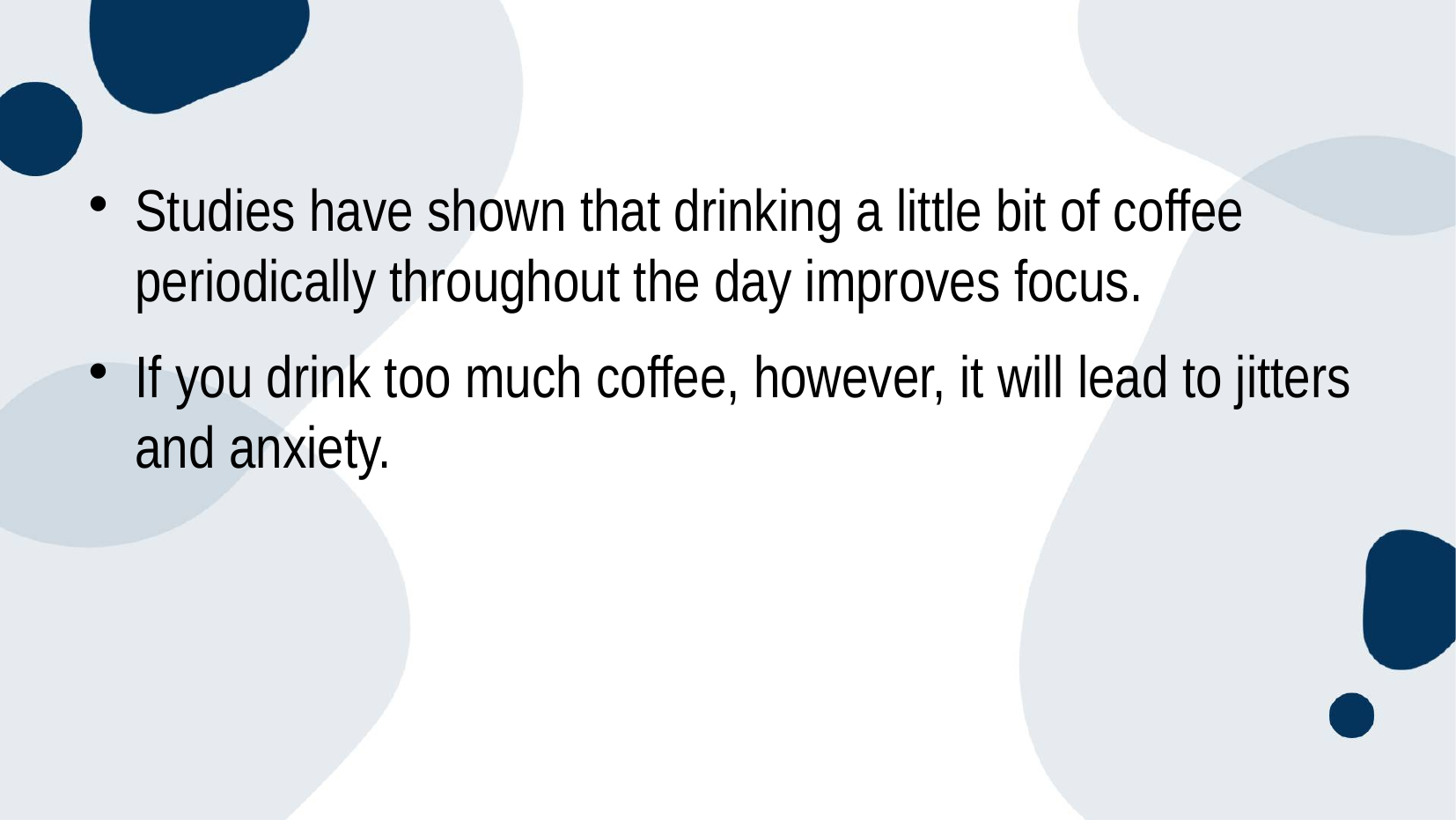

Studies have shown that drinking a little bit of coffee periodically throughout the day improves focus.
If you drink too much coffee, however, it will lead to jitters and anxiety.